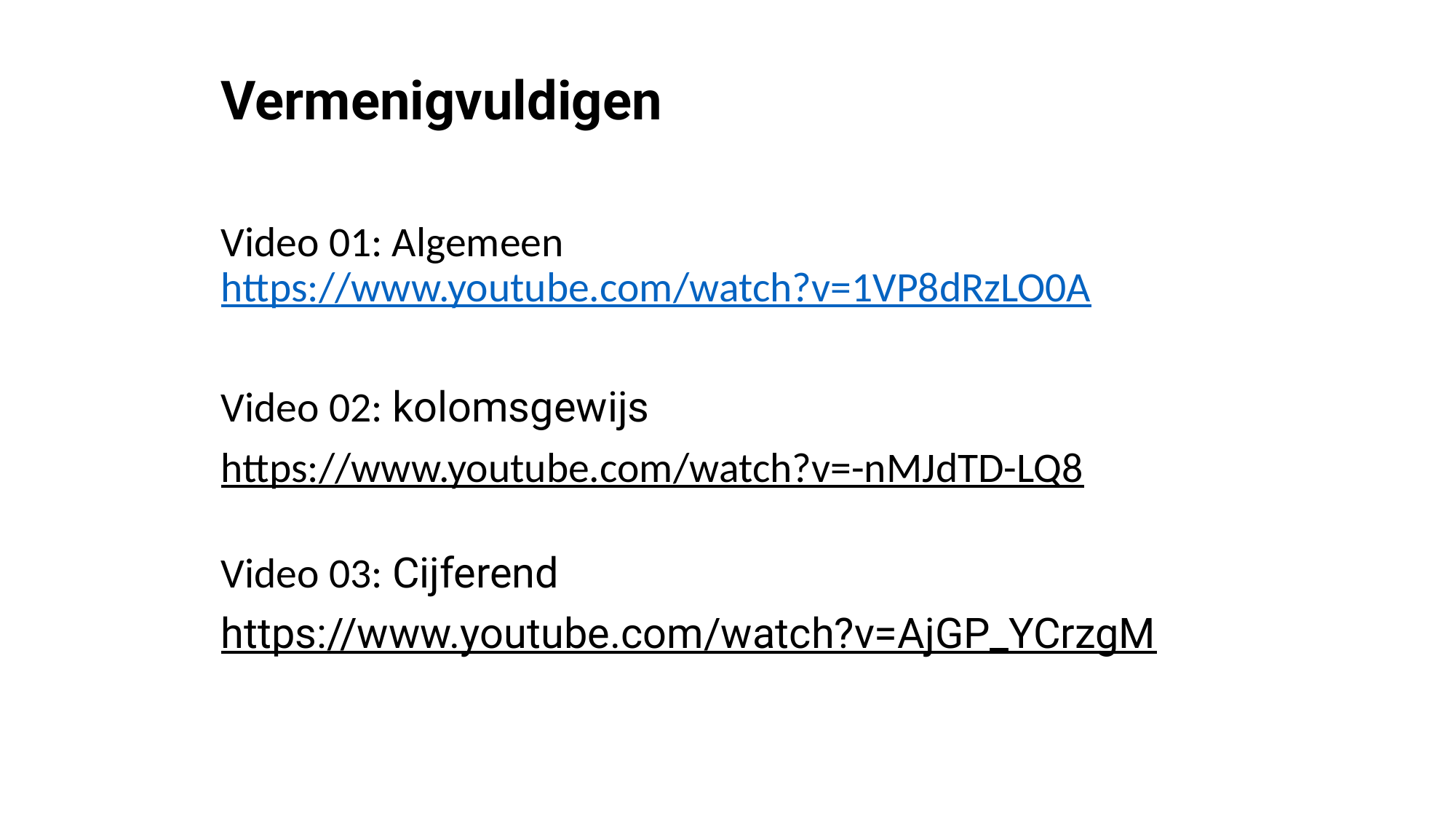

Vermenigvuldigen

Video 01: Algemeen
https://www.youtube.com/watch?v=1VP8dRzLO0A

Video 02: kolomsgewijs
https://www.youtube.com/watch?v=-nMJdTD-LQ8
Video 03: Cijferend
https://www.youtube.com/watch?v=AjGP_YCrzgM